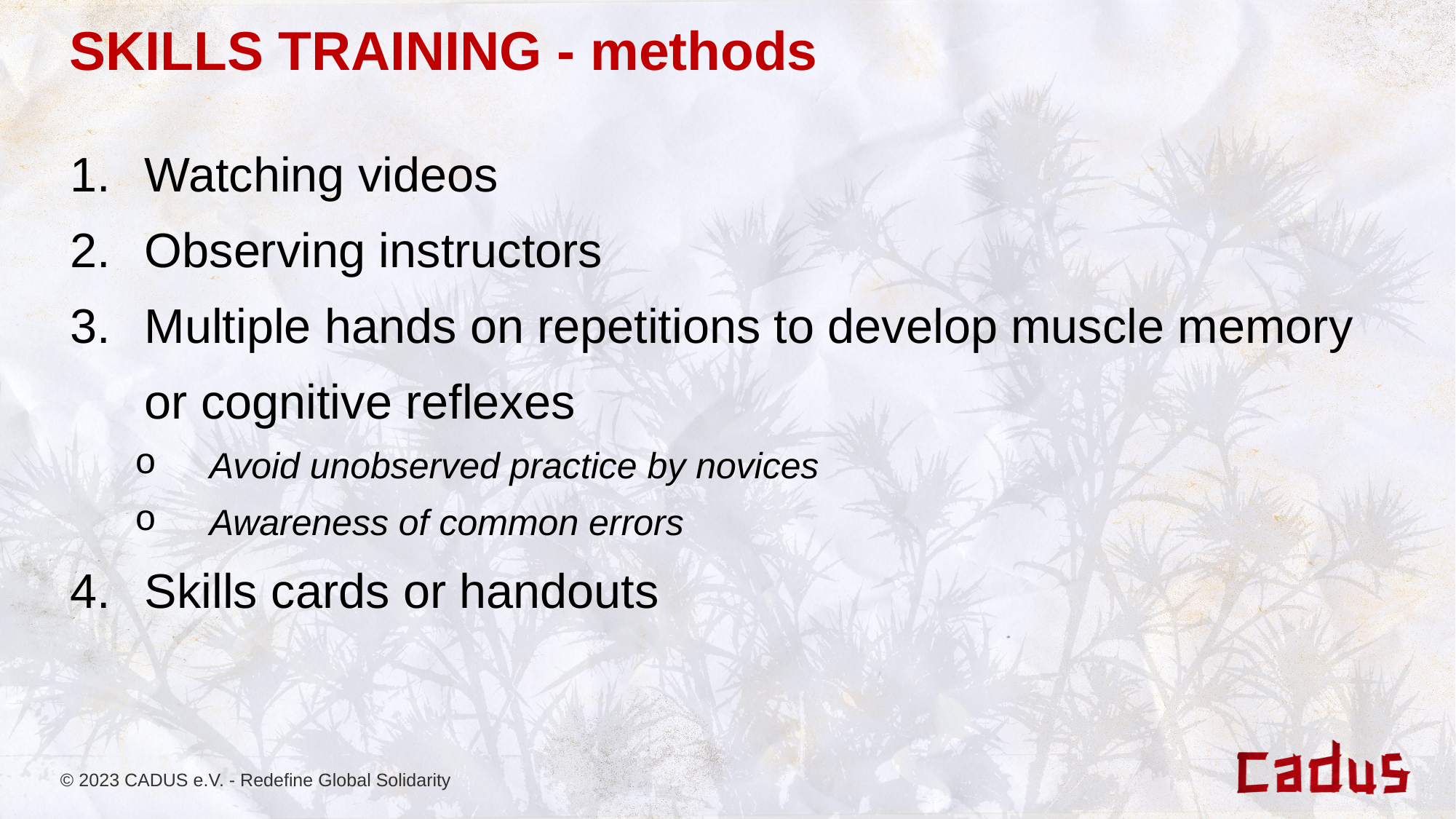

SKILLS TRAINING - methods

Watching videos
Observing instructors
Multiple hands on repetitions to develop muscle memory or cognitive reflexes
Avoid unobserved practice by novices
Awareness of common errors
Skills cards or handouts